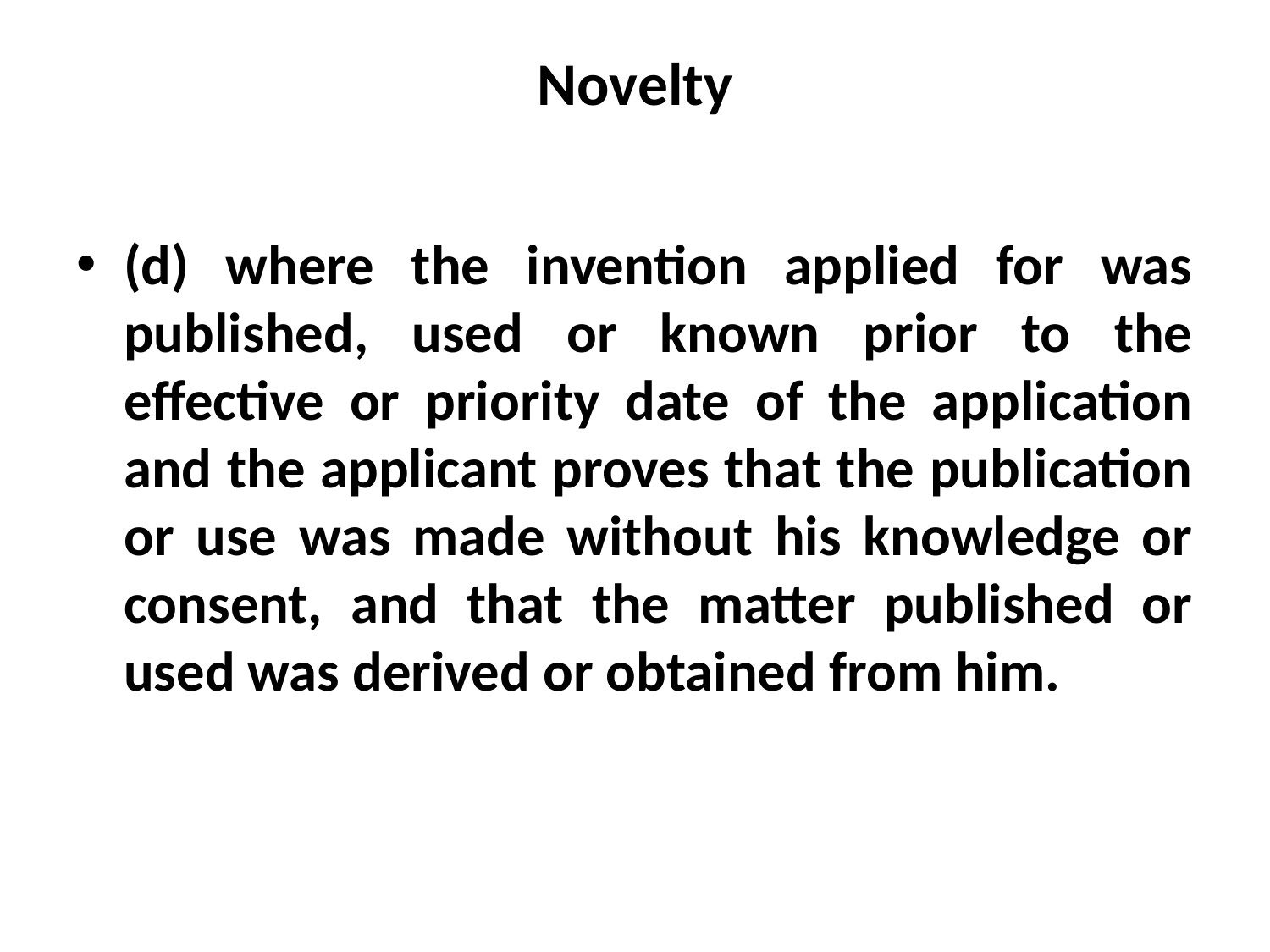

# Novelty
(d) where the invention applied for was published, used or known prior to the effective or priority date of the application and the applicant proves that the publication or use was made without his knowledge or consent, and that the matter published or used was derived or obtained from him.